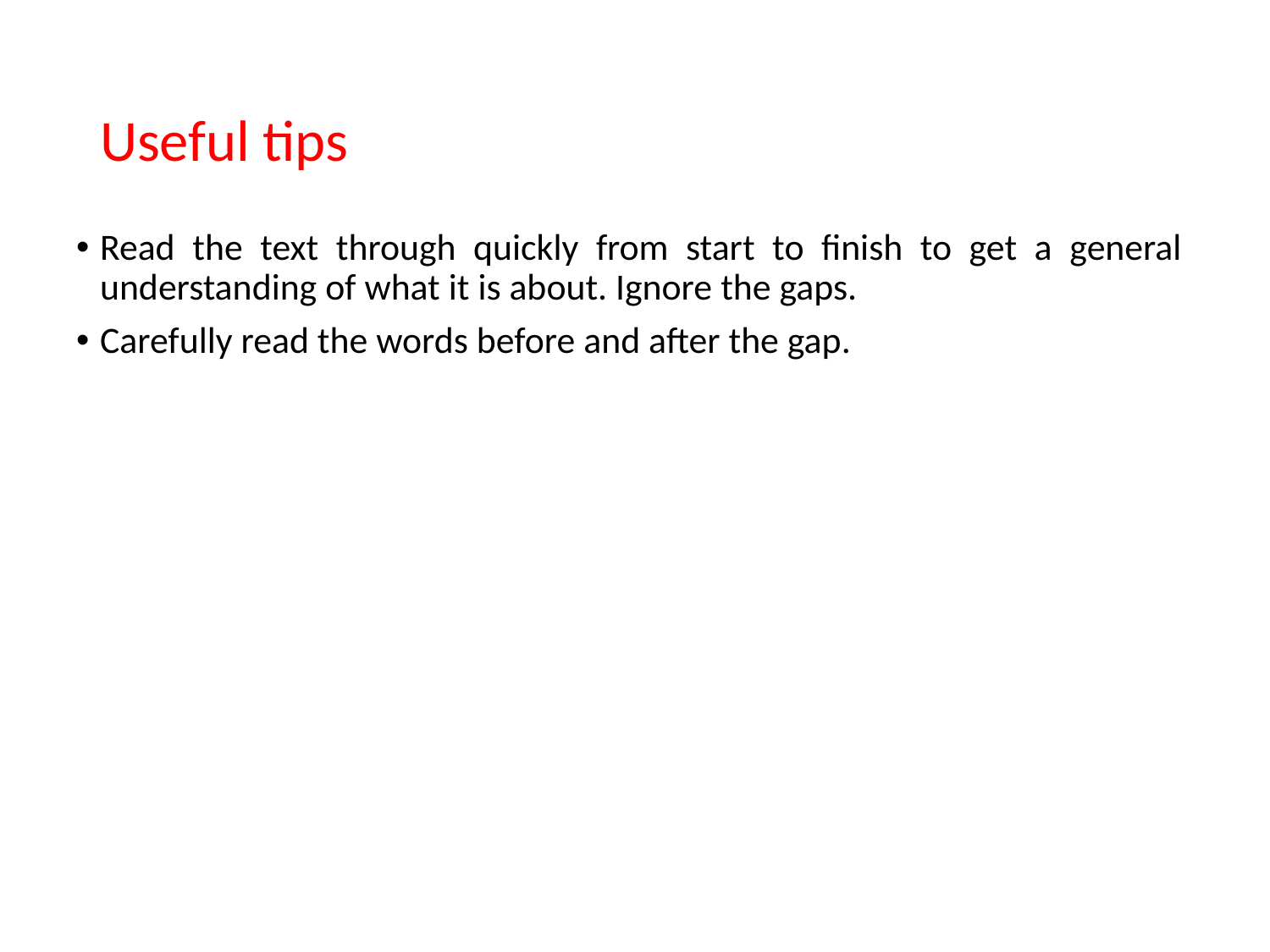

# Useful tips
Read the text through quickly from start to finish to get a general understanding of what it is about. Ignore the gaps.
Carefully read the words before and after the gap.